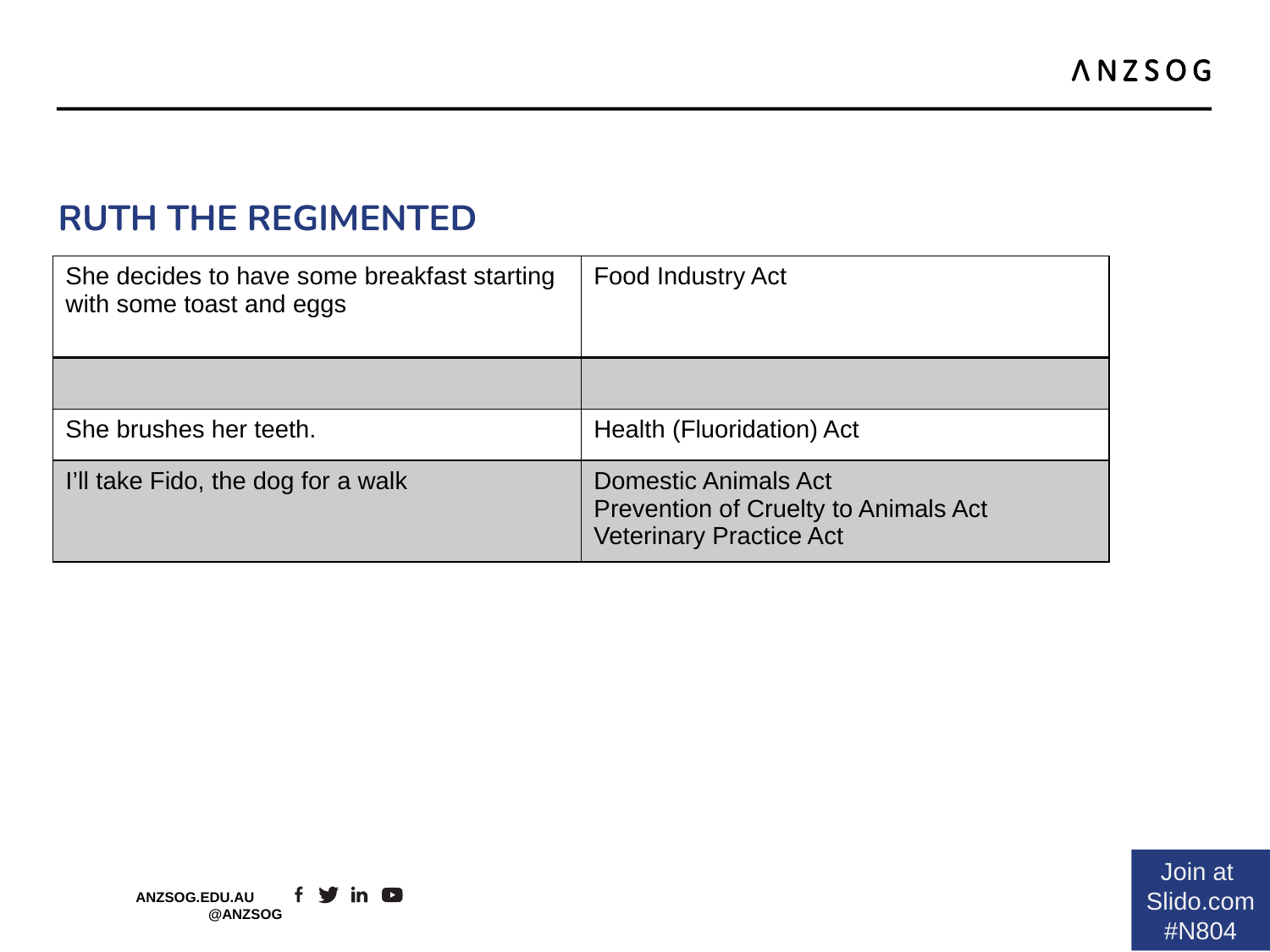

# RUTH the regimented
| She decides to have some breakfast starting with some toast and eggs | Food Industry Act |
| --- | --- |
|  |  |
| She brushes her teeth. | Health (Fluoridation) Act |
| I’ll take Fido, the dog for a walk | Domestic Animals Act Prevention of Cruelty to Animals Act Veterinary Practice Act |
Join at
Slido.com
#N804